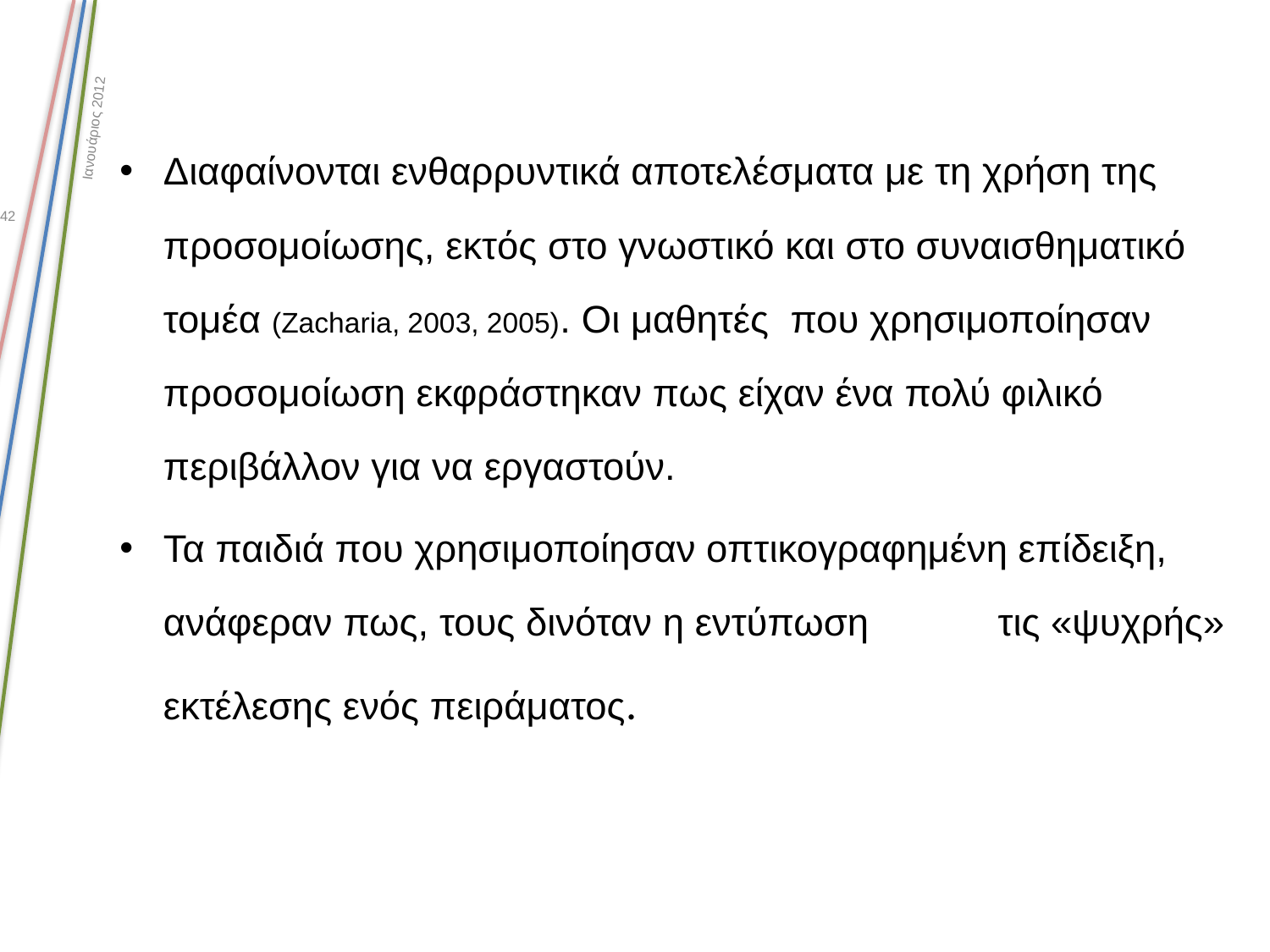

Ιανουάριος 2012
Διαφαίνονται ενθαρρυντικά αποτελέσματα με τη χρήση της προσομοίωσης, εκτός στο γνωστικό και στο συναισθηματικό τομέα (Zacharia, 2003, 2005). Οι μαθητές  που χρησιμοποίησαν προσομοίωση εκφράστηκαν πως είχαν ένα πολύ φιλικό περιβάλλον για να εργαστούν.
Τα παιδιά που χρησιμοποίησαν οπτικογραφημένη επίδειξη, ανάφεραν πως, τους δινόταν η εντύπωση            τις «ψυχρής» εκτέλεσης ενός πειράματος.
42